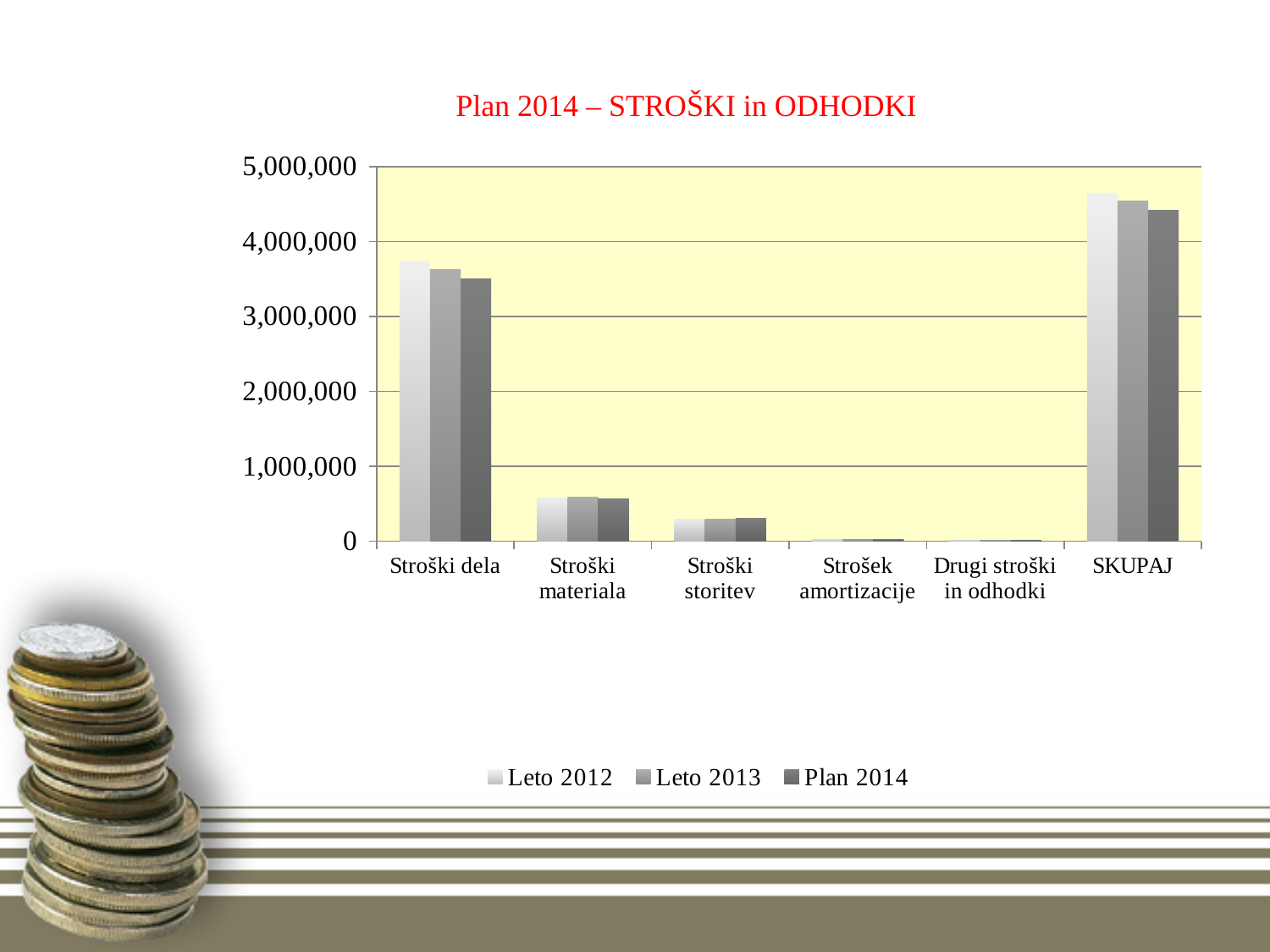

# Plan 2014 – STROŠKI in ODHODKI

### Chart

| Category | Leto 2012 | Leto 2013 | Plan 2014 |
|---|---|---|---|
| Stroški dela | 3735961.0 | 3623498.0 | 3501100.0 |
| Stroški materiala | 580837.0 | 588796.0 | 570000.0 |
| Stroški storitev | 296378.0 | 296520.0 | 309200.0 |
| Strošek amortizacije | 19290.0 | 21609.0 | 20000.0 |
| Drugi stroški in odhodki | 11208.0 | 13028.0 | 13000.0 |
| SKUPAJ | 4643674.0 | 4543451.0 | 4413300.0 |